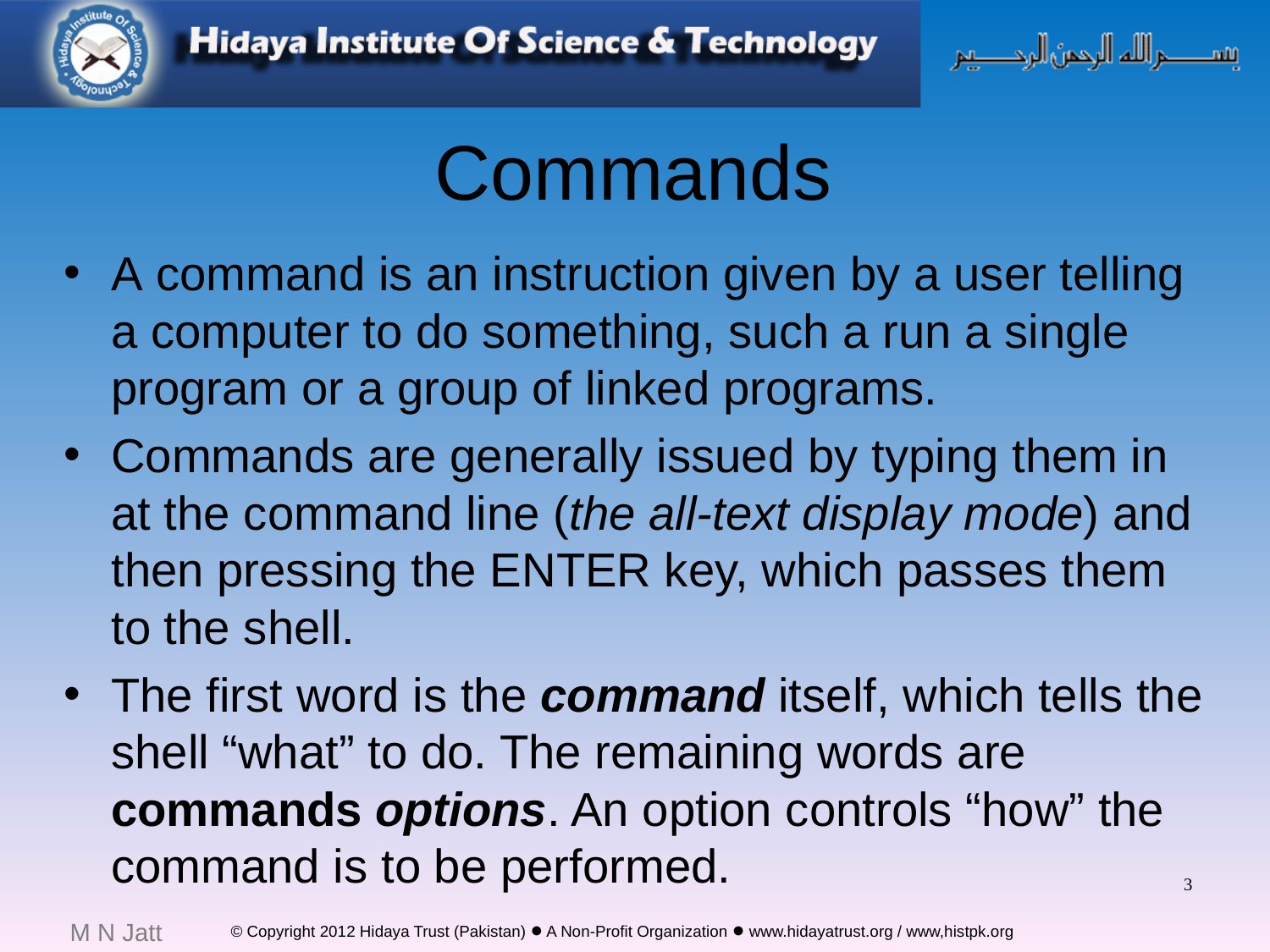

# Commands
A command is an instruction given by a user telling a computer to do something, such a run a single program or a group of linked programs.
Commands are generally issued by typing them in at the command line (the all-text display mode) and then pressing the ENTER key, which passes them to the shell.
The first word is the command itself, which tells the shell “what” to do. The remaining words are commands options. An option controls “how” the command is to be performed.
3